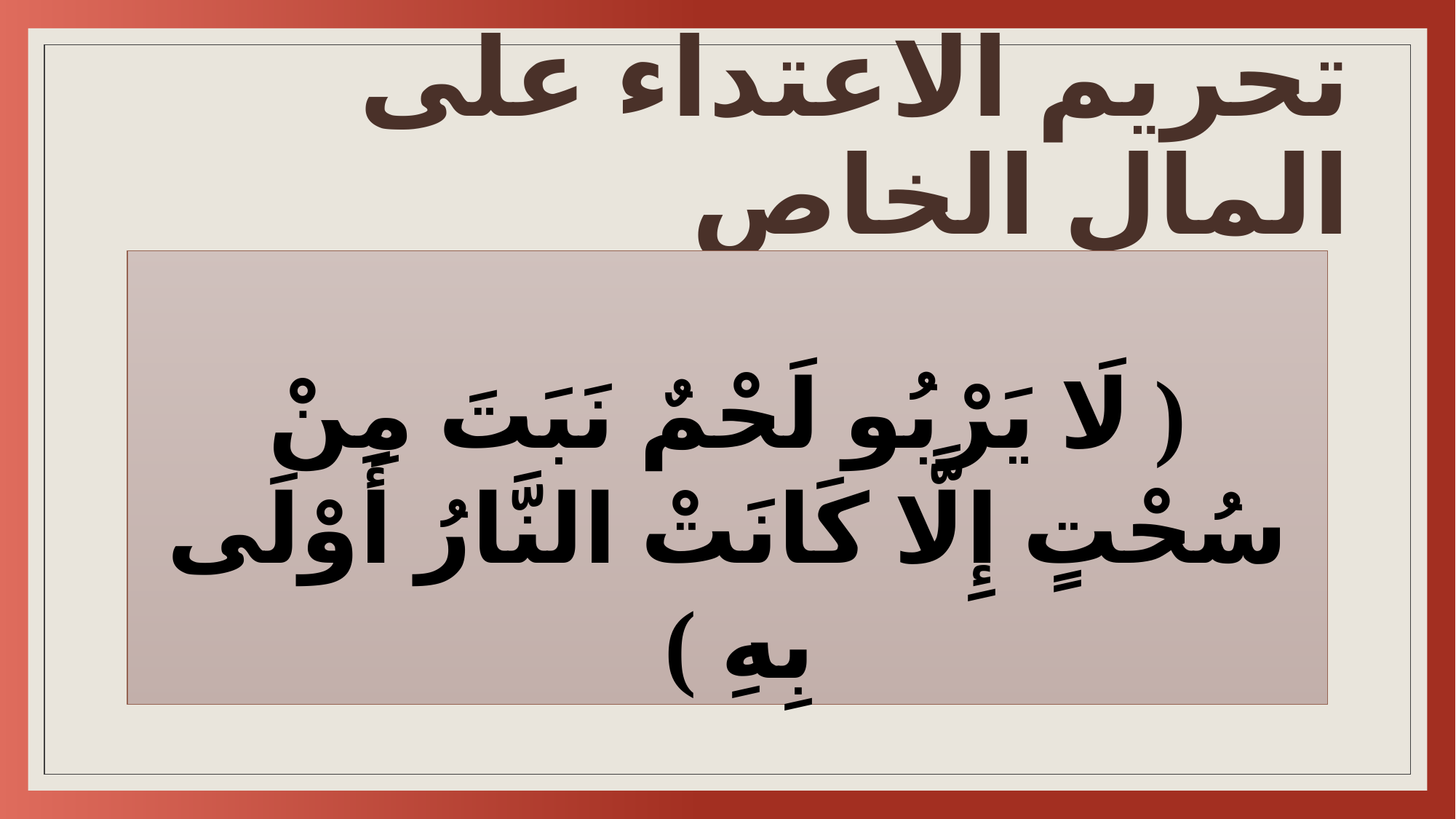

# تحريم الاعتداء على المال الخاص

( لَا يَرْبُو لَحْمٌ نَبَتَ مِنْ سُحْتٍ إِلَّا كَانَتْ النَّارُ أَوْلَى بِهِ )